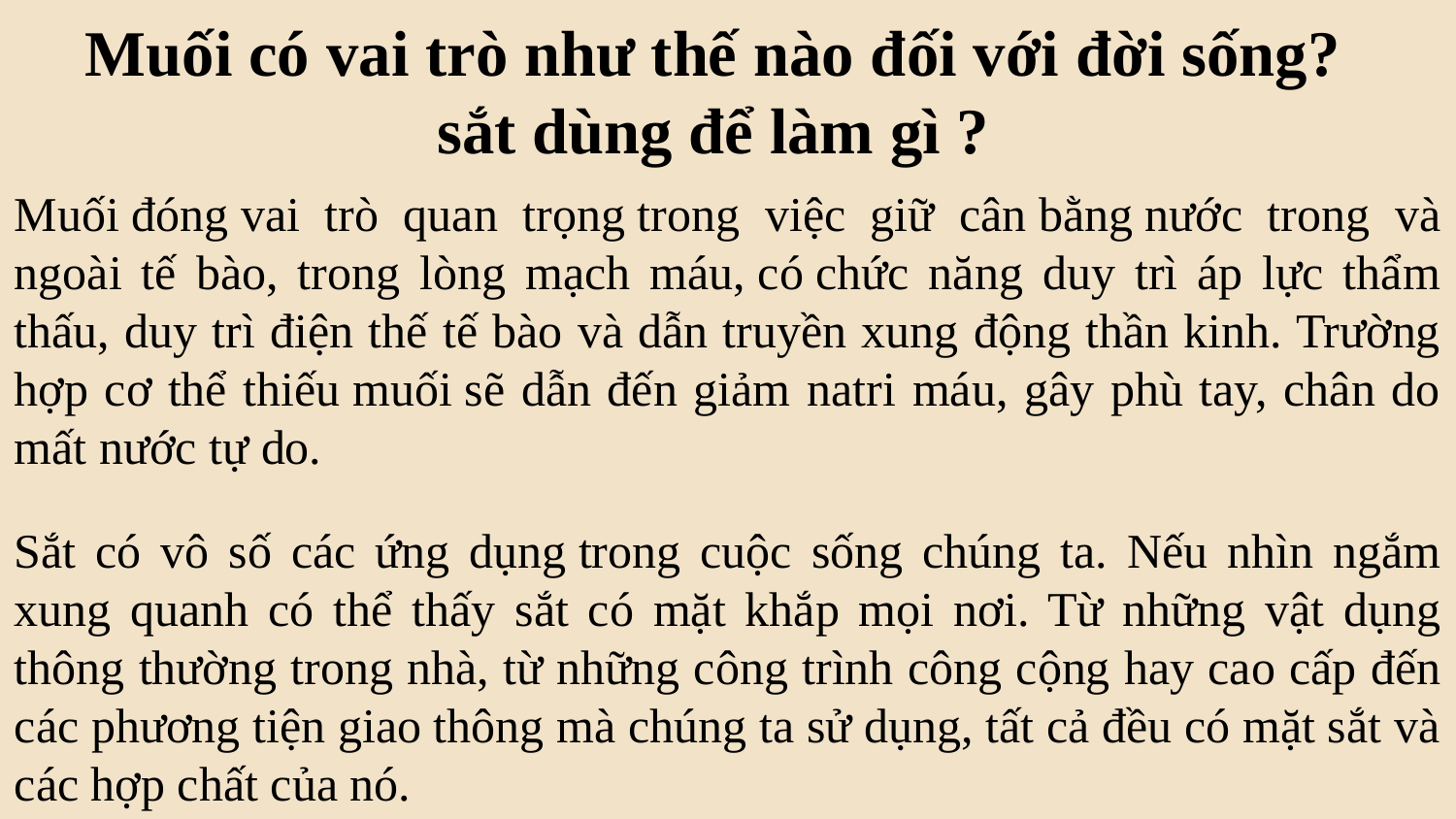

Muối có vai trò như thế nào đối với đời sống? sắt dùng để làm gì ?
Muối đóng vai trò quan trọng trong việc giữ cân bằng nước trong và ngoài tế bào, trong lòng mạch máu, có chức năng duy trì áp lực thẩm thấu, duy trì điện thế tế bào và dẫn truyền xung động thần kinh. Trường hợp cơ thể thiếu muối sẽ dẫn đến giảm natri máu, gây phù tay, chân do mất nước tự do.
Sắt có vô số các ứng dụng trong cuộc sống chúng ta. Nếu nhìn ngắm xung quanh có thể thấy sắt có mặt khắp mọi nơi. Từ những vật dụng thông thường trong nhà, từ những công trình công cộng hay cao cấp đến các phương tiện giao thông mà chúng ta sử dụng, tất cả đều có mặt sắt và các hợp chất của nó.